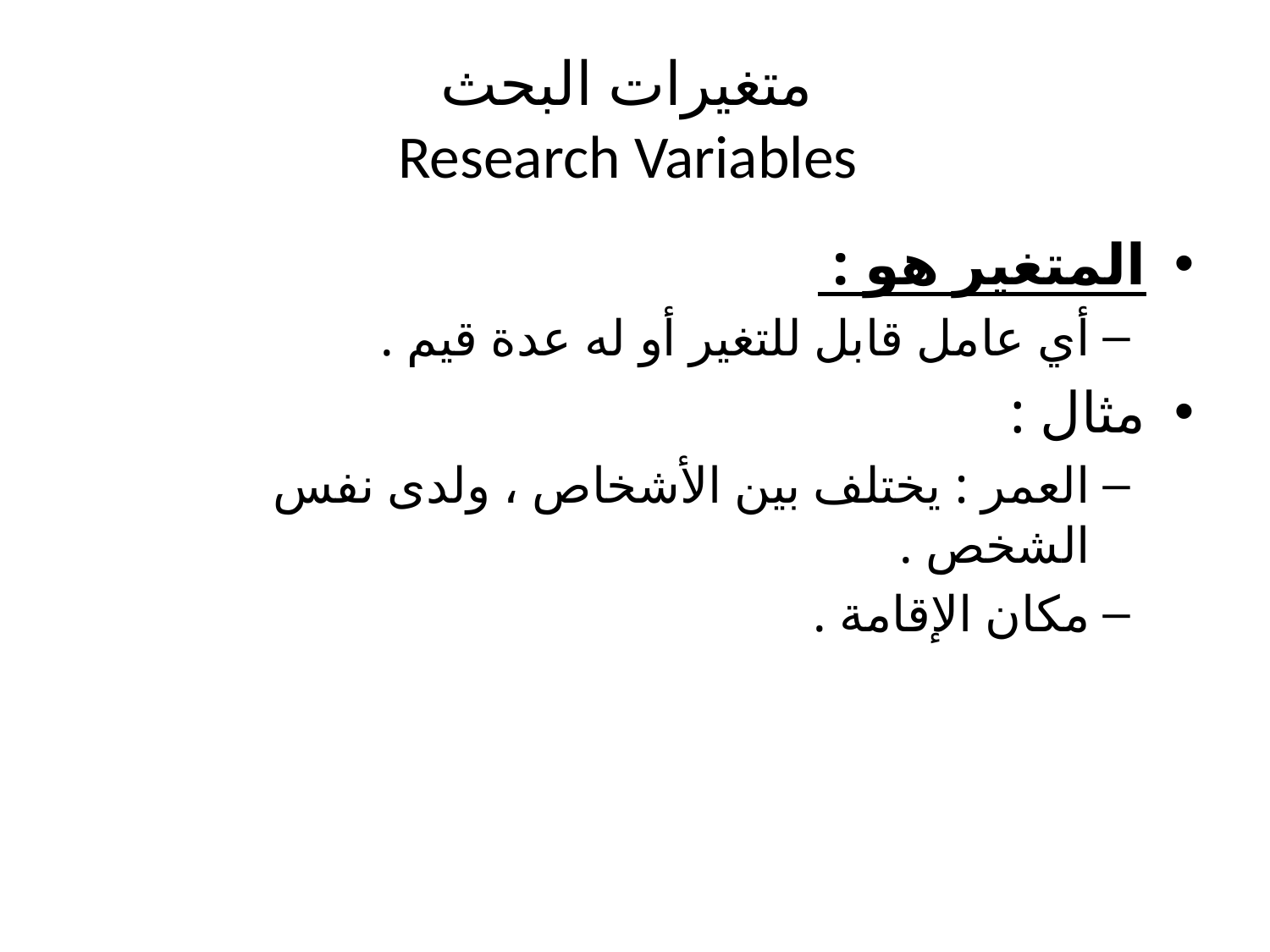

# متغيرات البحث Research Variables
المتغير هو :
أي عامل قابل للتغير أو له عدة قيم .
مثال :
العمر : يختلف بين الأشخاص ، ولدى نفس الشخص .
مكان الإقامة .